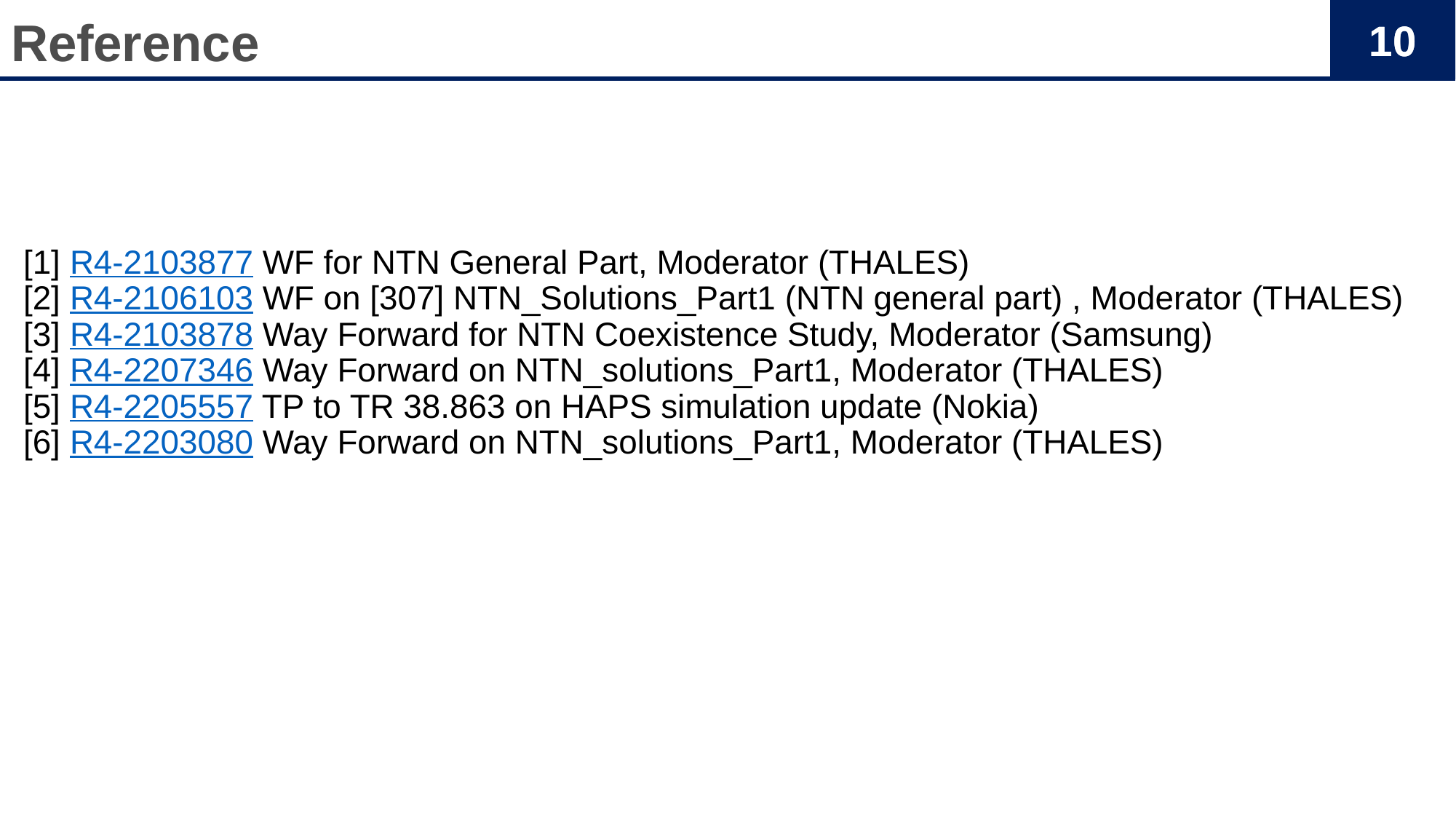

# Reference
[1] R4-2103877 WF for NTN General Part, Moderator (THALES)
[2] R4-2106103 WF on [307] NTN_Solutions_Part1 (NTN general part) , Moderator (THALES)
[3] R4-2103878 Way Forward for NTN Coexistence Study, Moderator (Samsung)
[4] R4-2207346 Way Forward on NTN_solutions_Part1, Moderator (THALES)
[5] R4-2205557 TP to TR 38.863 on HAPS simulation update (Nokia)
[6] R4-2203080 Way Forward on NTN_solutions_Part1, Moderator (THALES)